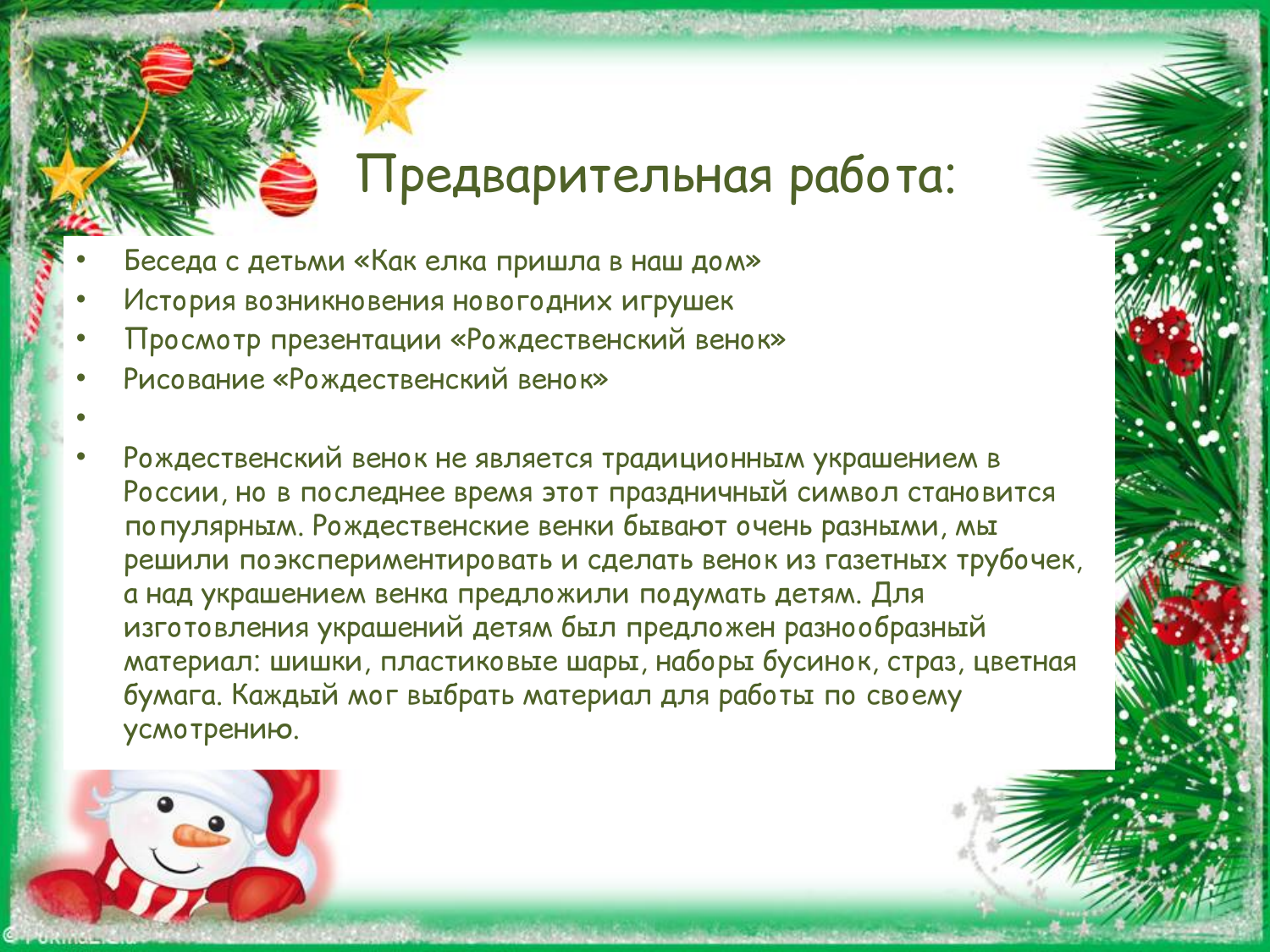

# Предварительная работа:
Беседа с детьми «Как елка пришла в наш дом»
История возникновения новогодних игрушек
Просмотр презентации «Рождественский венок»
Рисование «Рождественский венок»

Рождественский венок не является традиционным украшением в России, но в последнее время этот праздничный символ становится популярным. Рождественские венки бывают очень разными, мы решили поэкспериментировать и сделать венок из газетных трубочек, а над украшением венка предложили подумать детям. Для изготовления украшений детям был предложен разнообразный материал: шишки, пластиковые шары, наборы бусинок, страз, цветная бумага. Каждый мог выбрать материал для работы по своему усмотрению.